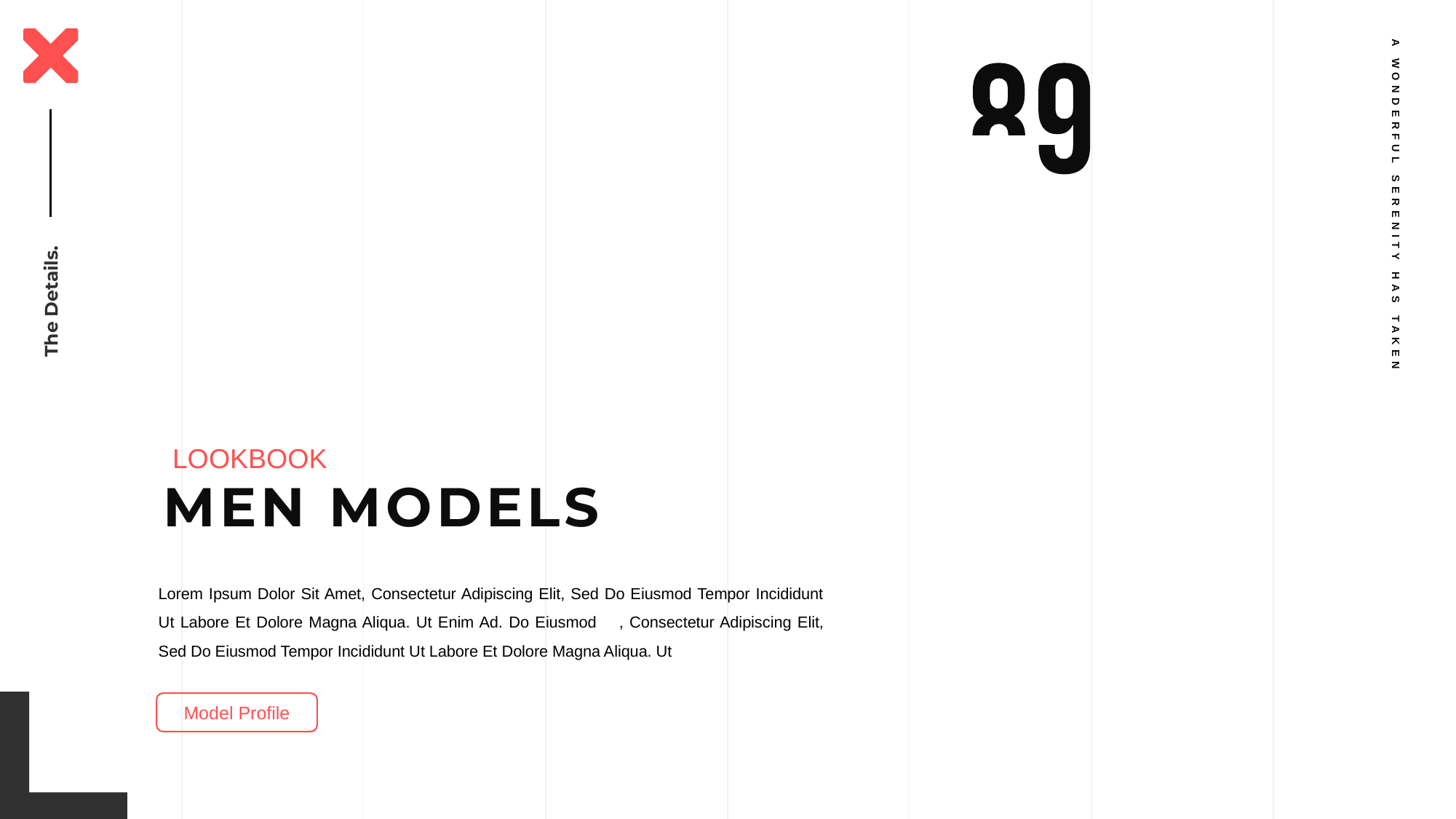

A WONDERFUL SERENITY HAS TAKEN
The Details.
LOOKBOOK
MEN MODELS
Lorem Ipsum Dolor Sit Amet, Consectetur Adipiscing Elit, Sed Do Eiusmod Tempor Incididunt Ut Labore Et Dolore Magna Aliqua. Ut Enim Ad. Do Eiusmod	 , Consectetur Adipiscing Elit, Sed Do Eiusmod Tempor Incididunt Ut Labore Et Dolore Magna Aliqua. Ut

Model Profile